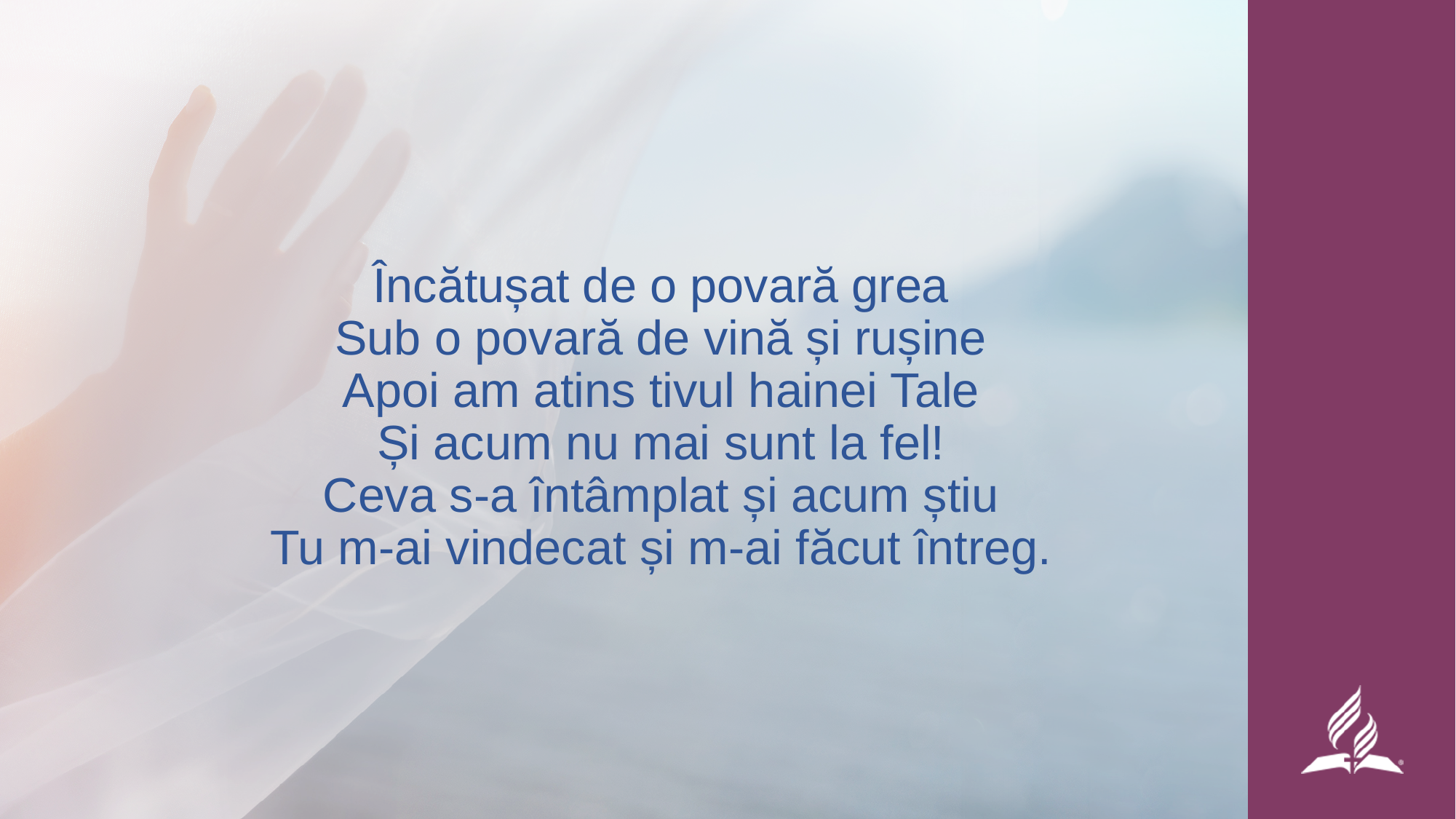

Încătușat de o povară grea
Sub o povară de vină și rușine
Apoi am atins tivul hainei Tale
Și acum nu mai sunt la fel!
Ceva s-a întâmplat și acum știu
Tu m-ai vindecat și m-ai făcut întreg.